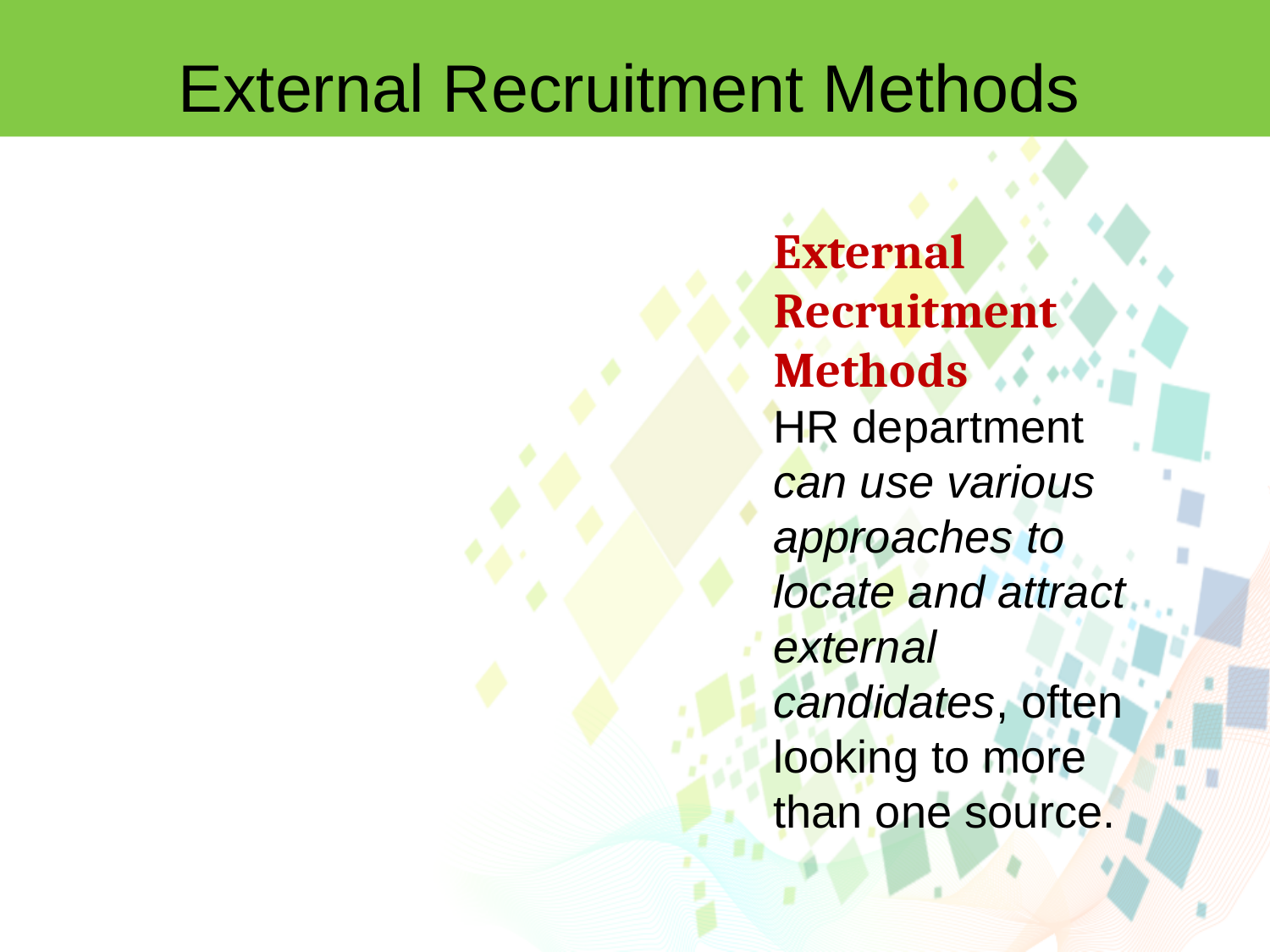

External Recruitment Methods
External Recruitment Methods
HR department can use various approaches to locate and attract external candidates, often looking to more than one source.